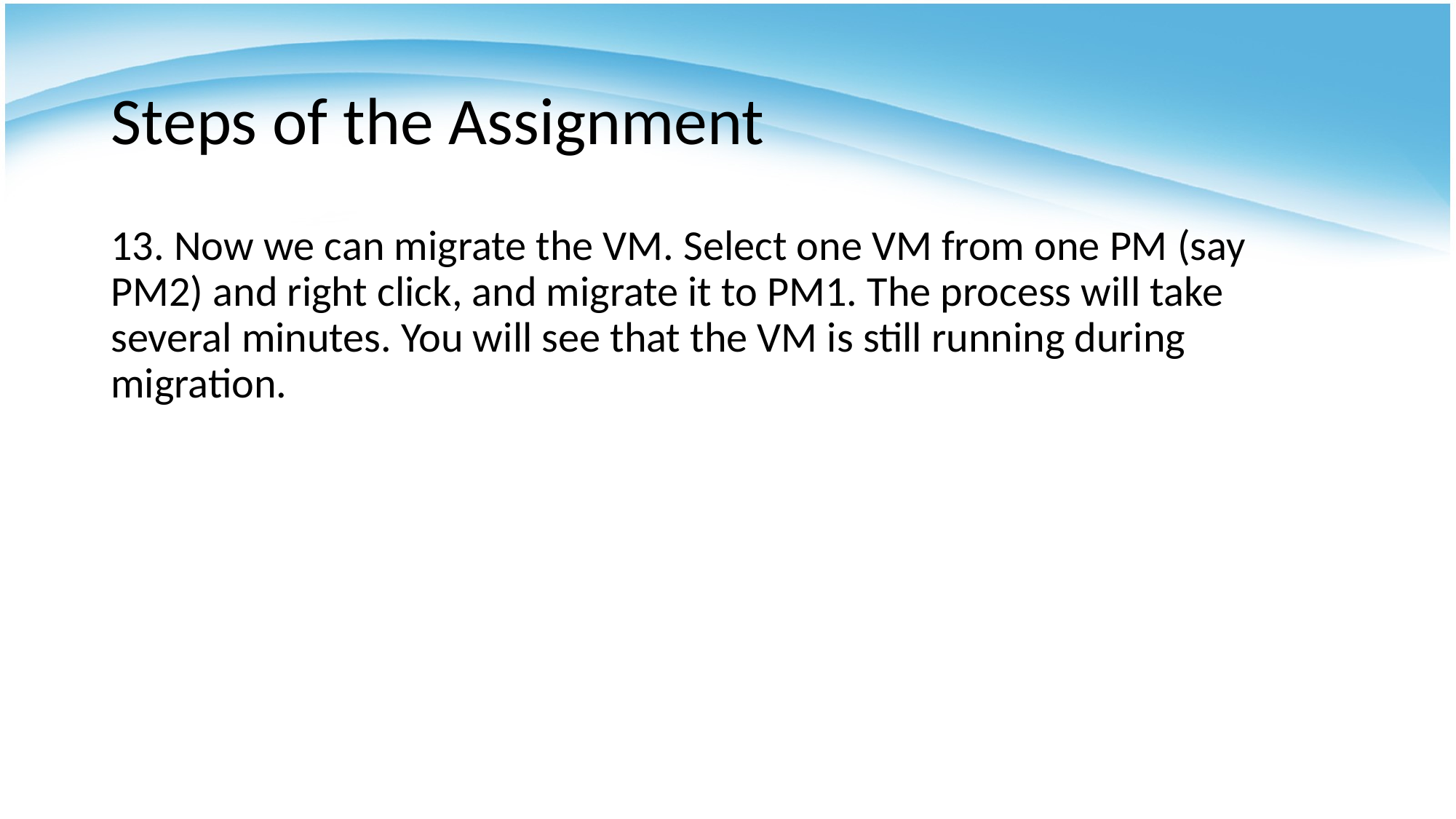

# Steps of the Assignment
13. Now we can migrate the VM. Select one VM from one PM (say PM2) and right click, and migrate it to PM1. The process will take several minutes. You will see that the VM is still running during migration.